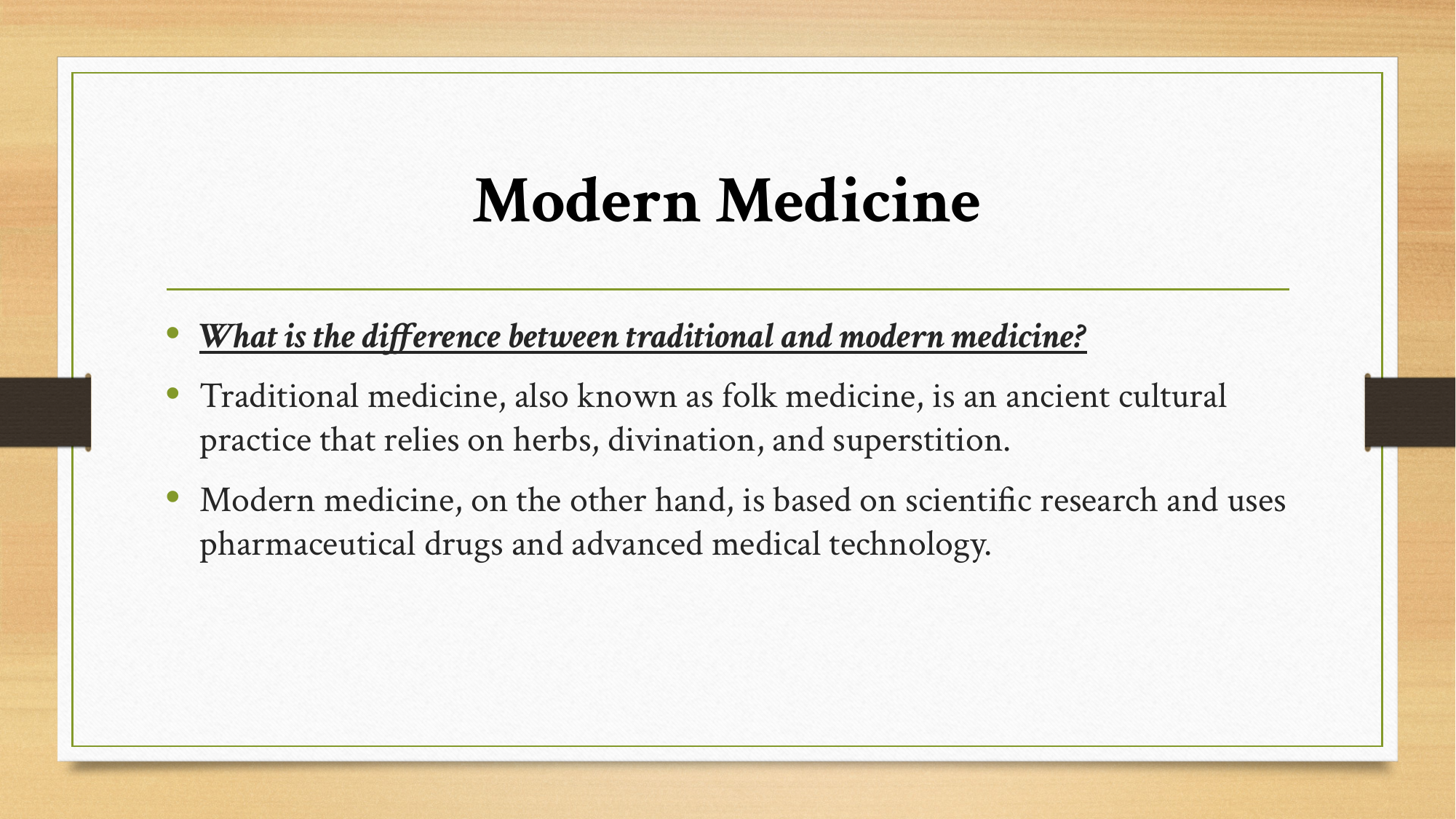

# Modern Medicine
What is the difference between traditional and modern medicine?
Traditional medicine, also known as folk medicine, is an ancient cultural practice that relies on herbs, divination, and superstition.
Modern medicine, on the other hand, is based on scientific research and uses pharmaceutical drugs and advanced medical technology.